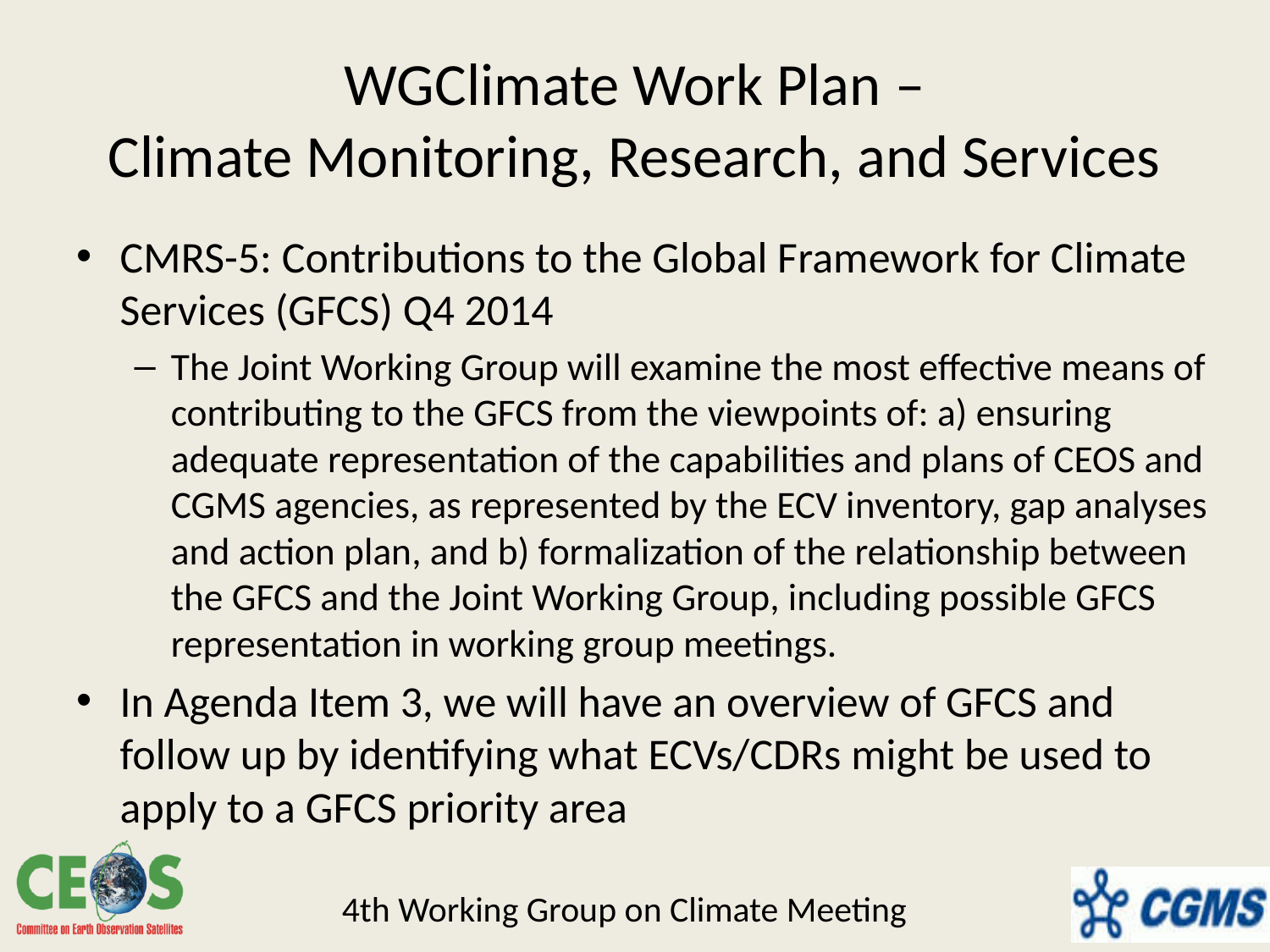

# WGClimate Work Plan – Climate Monitoring, Research, and Services
CMRS-5: Contributions to the Global Framework for Climate Services (GFCS) Q4 2014
The Joint Working Group will examine the most effective means of contributing to the GFCS from the viewpoints of: a) ensuring adequate representation of the capabilities and plans of CEOS and CGMS agencies, as represented by the ECV inventory, gap analyses and action plan, and b) formalization of the relationship between the GFCS and the Joint Working Group, including possible GFCS representation in working group meetings.
In Agenda Item 3, we will have an overview of GFCS and follow up by identifying what ECVs/CDRs might be used to apply to a GFCS priority area
4th Working Group on Climate Meeting